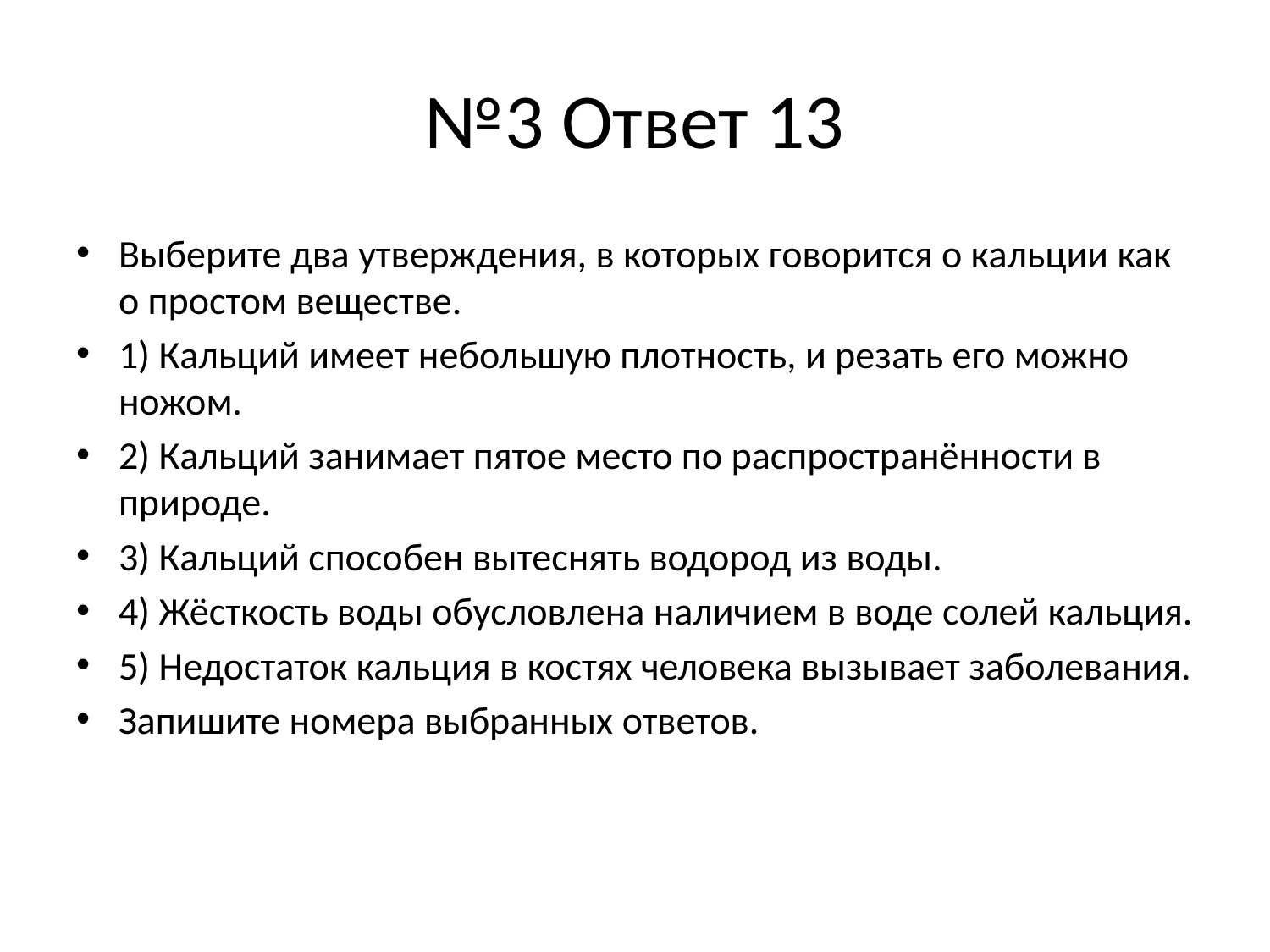

# №3 Ответ 13
Выберите два утверждения, в которых говорится о кальции как о простом веществе.
1) Кальций имеет небольшую плотность, и резать его можно ножом.
2) Кальций занимает пятое место по распространённости в природе.
3) Кальций способен вытеснять водород из воды.
4) Жёсткость воды обусловлена наличием в воде солей кальция.
5) Недостаток кальция в костях человека вызывает заболевания.
Запишите номера выбранных ответов.